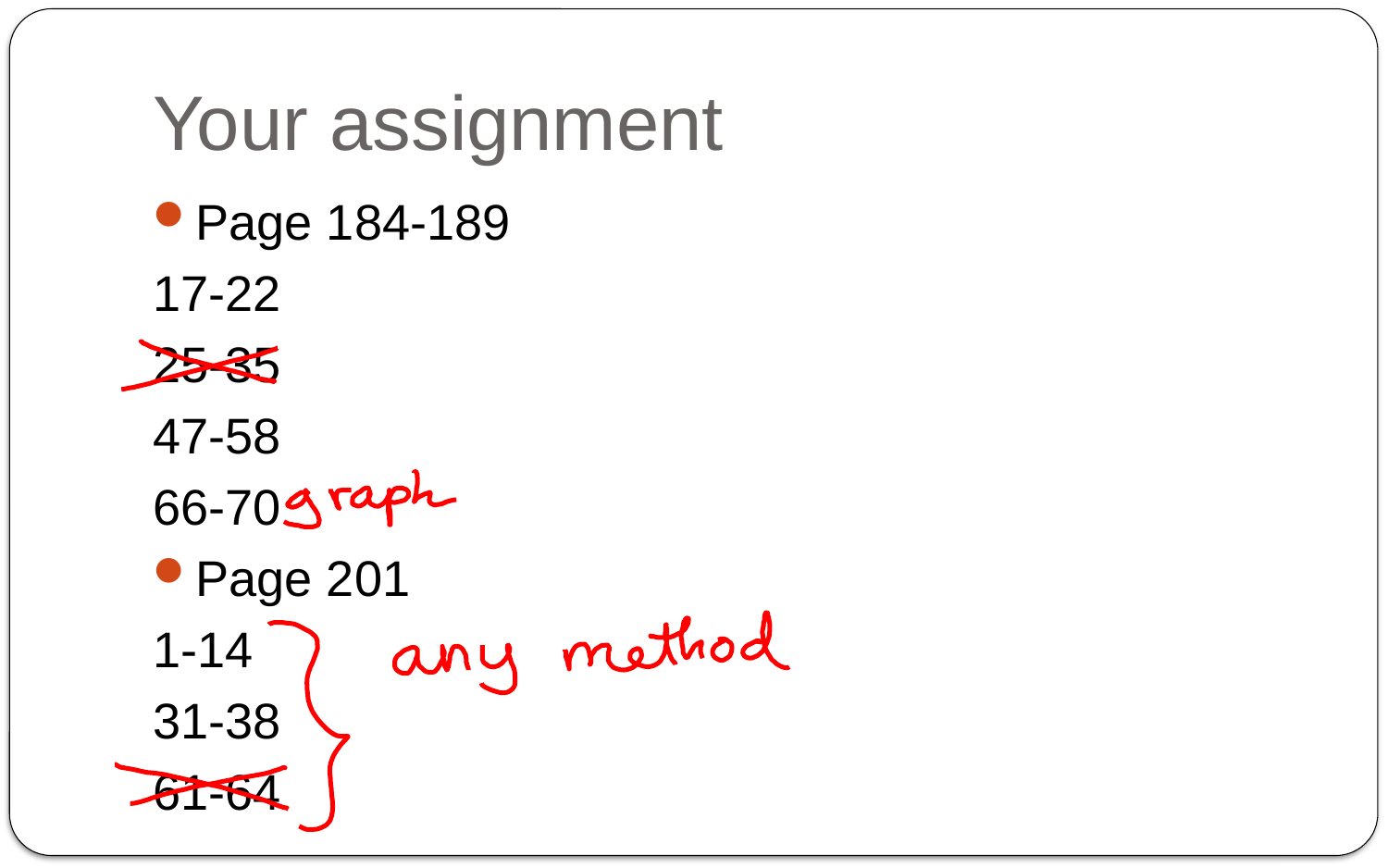

# Your assignment
Page 184-189
17-22
25-35
47-58
66-70
Page 201
1-14
31-38
61-64